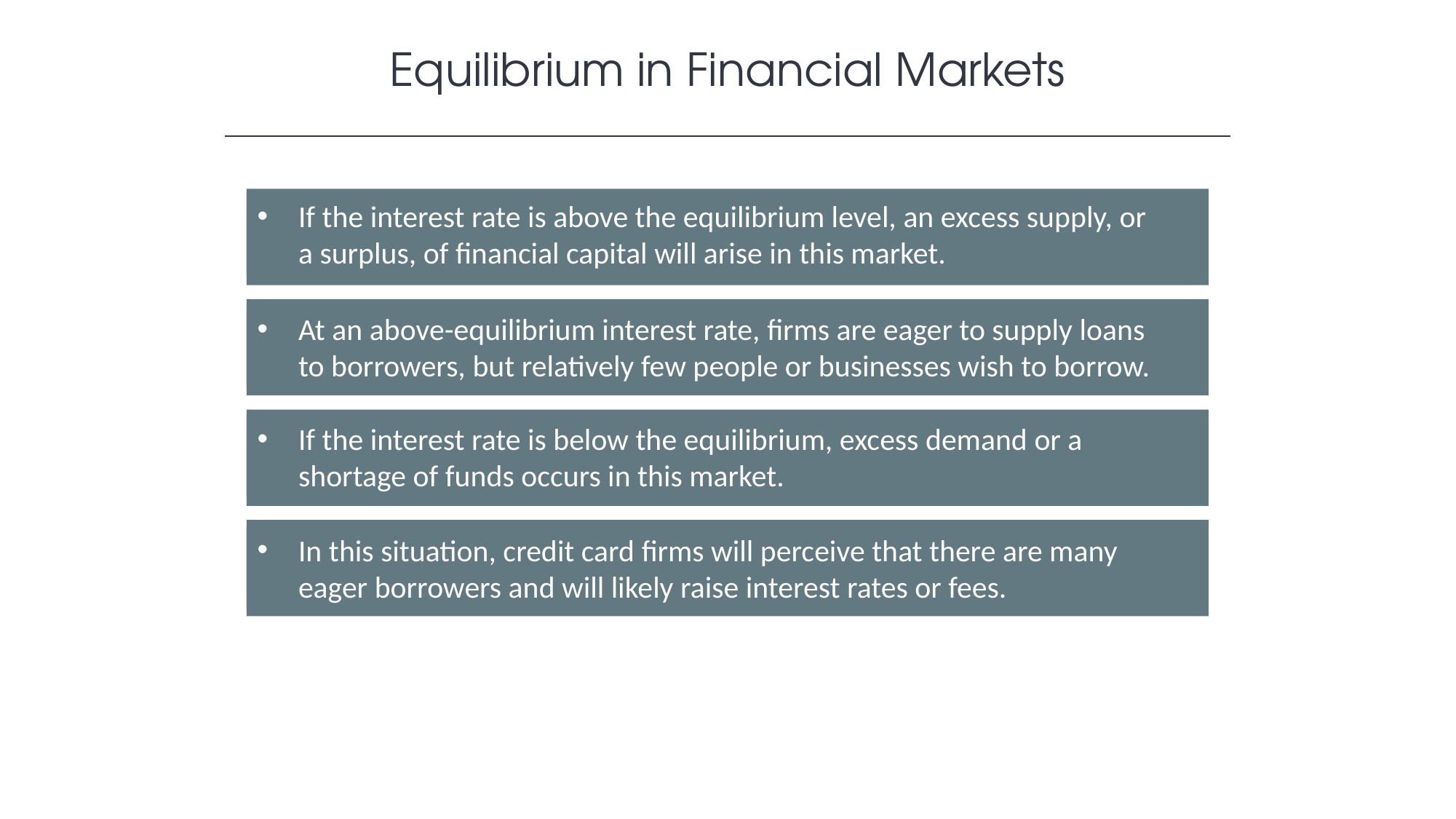

Equilibrium in Financial Markets

If the interest rate is above the equilibrium level, an excess supply, or a surplus, of financial capital will arise in this market.

At an above-equilibrium interest rate, firms are eager to supply loans to borrowers, but relatively few people or businesses wish to borrow.

If the interest rate is below the equilibrium, excess demand or a shortage of funds occurs in this market.

In this situation, credit card firms will perceive that there are many eager borrowers and will likely raise interest rates or fees.